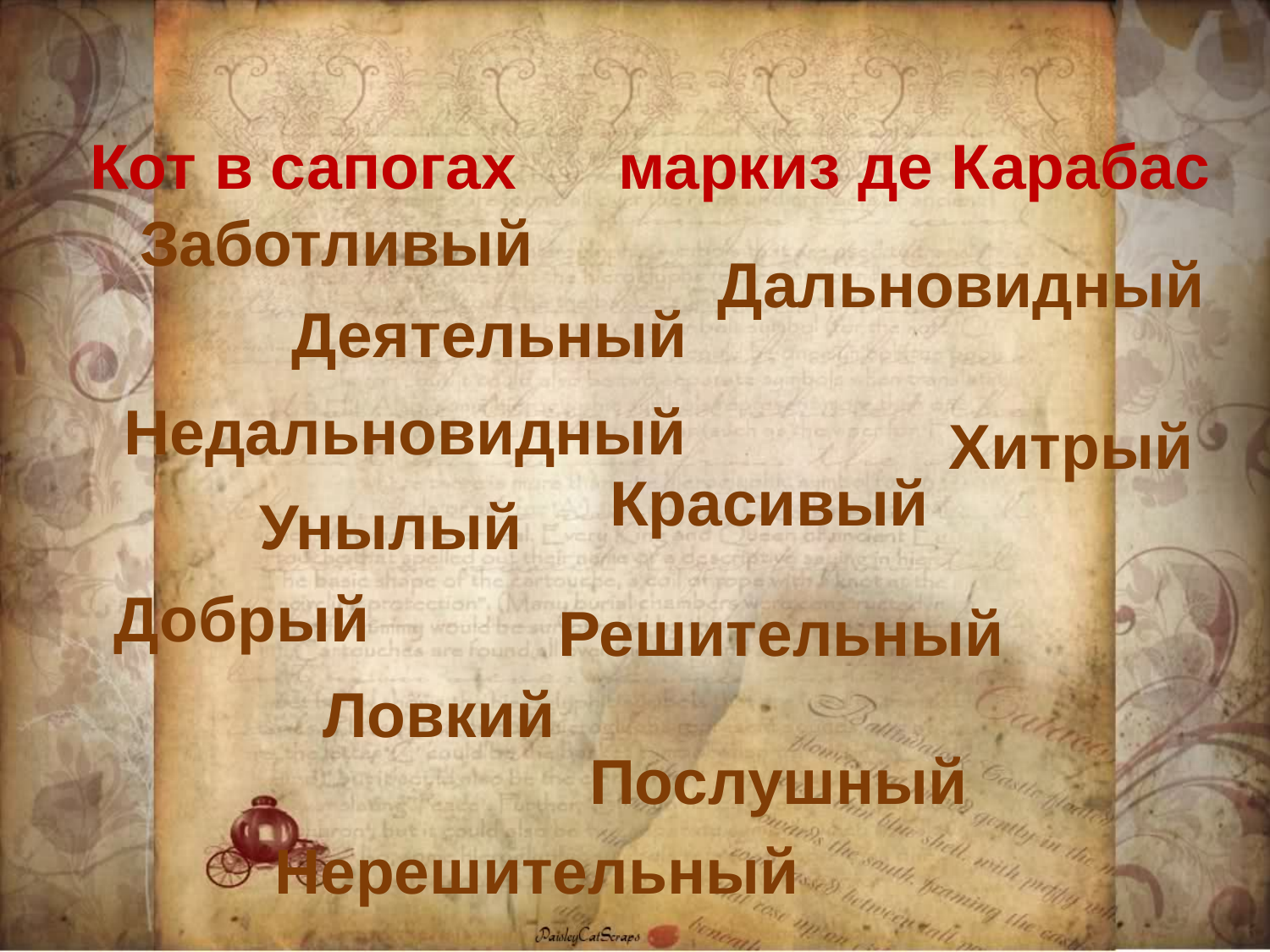

маркиз де Карабас
Кот в сапогах
Заботливый
Дальновидный
Деятельный
Недальновидный
Хитрый
Красивый
Унылый
Добрый
Решительный
Ловкий
Послушный
 Нерешительный